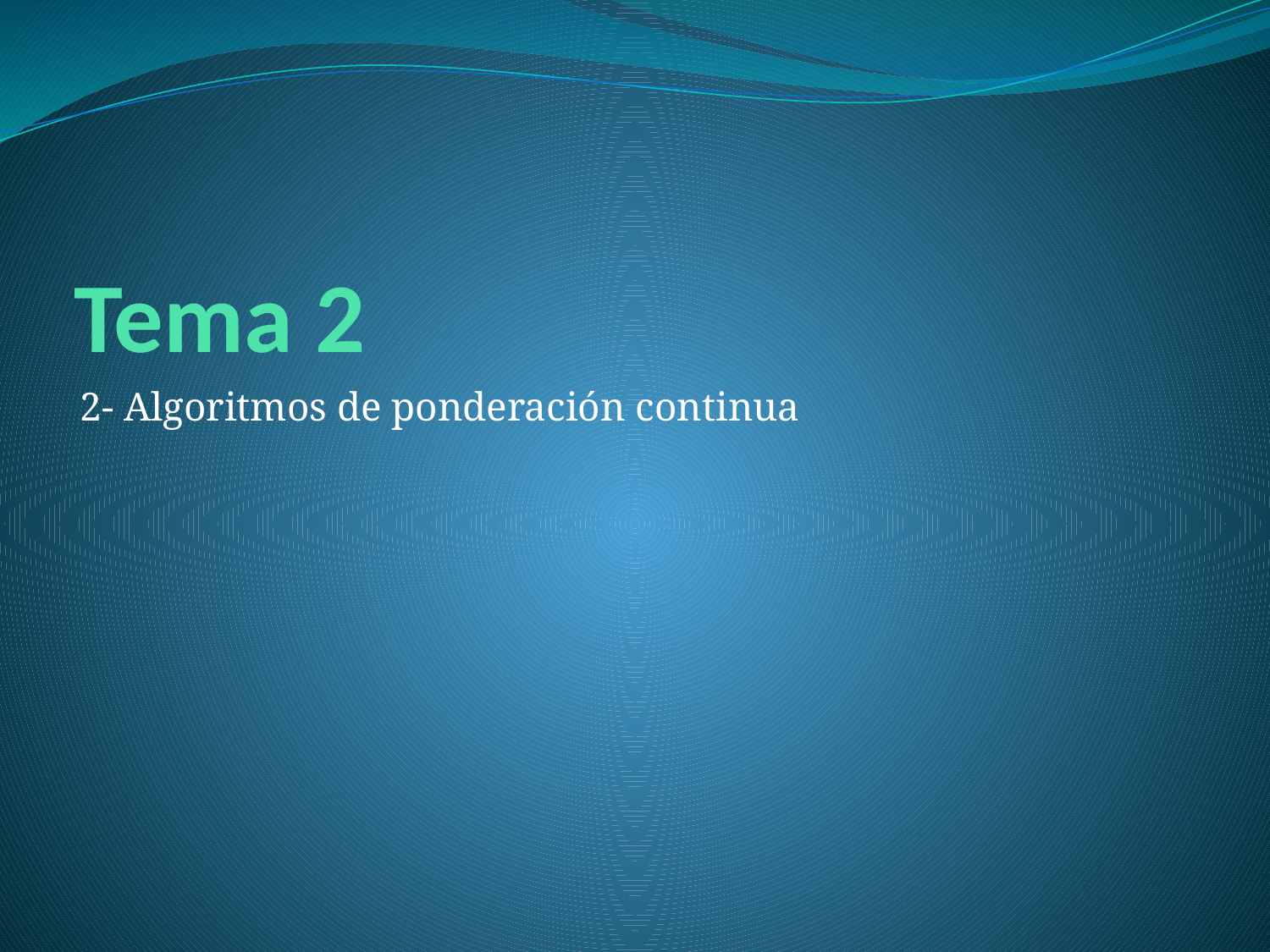

# Tema 2
2- Algoritmos de ponderación continua